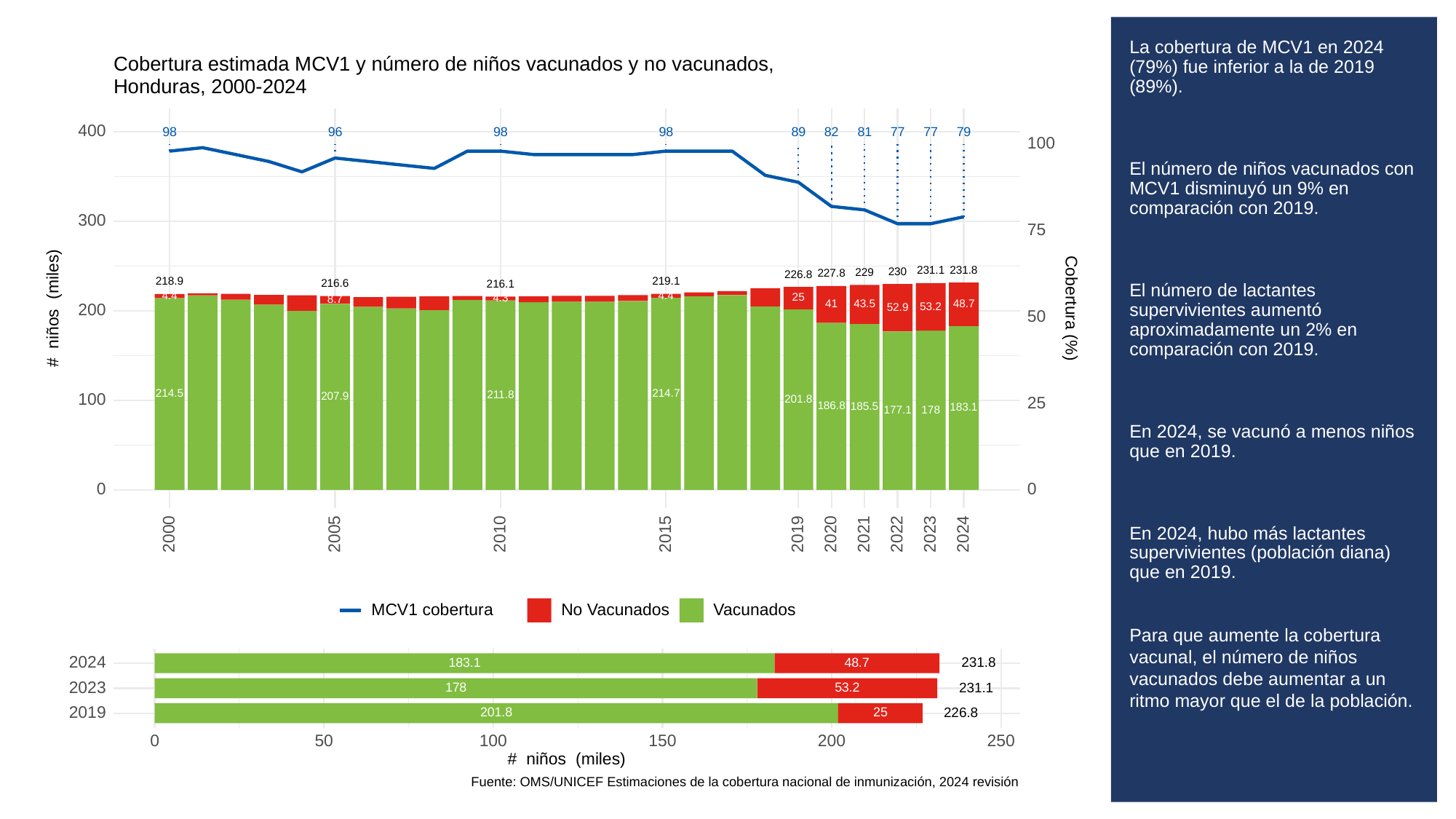

# La cobertura de MCV1 en 2024 (79%) fue inferior a la de 2019 (89%).

El número de niños vacunados con MCV1 disminuyó un 9% en comparación con 2019.

El número de lactantes supervivientes aumentó aproximadamente un 2% en comparación con 2019.

En 2024, se vacunó a menos niños que en 2019.

En 2024, hubo más lactantes supervivientes (población diana) que en 2019.

Para que aumente la cobertura vacunal, el número de niños vacunados debe aumentar a un ritmo mayor que el de la población.

Cobertura estimada MCV1 y número de niños vacunados y no vacunados,
Honduras, 2000-2024

400
98
96
98
98
89
82
81
79
77
77

100

300

75

231.8
231.1
230
229
227.8
226.8
219.1
218.9
216.6
216.1

4.4
4.4

25

4.3

8.7

48.7
43.5
41

#  niños  (miles)
Cobertura (%)

53.2
52.9

200

50

214.5
214.7
211.8
207.9
100
201.8
25

186.8
185.5
183.1
178
177.1

0
0

2023
2000
2005
2010
2015
2019
2020
2021
2022
2024

MCV1 cobertura
No Vacunados
Vacunados

2024
231.8
183.1
48.7

2023
231.1
53.2
178

2019
226.8
201.8
25

0
50
100
150
200
250
#  niños  (miles)
Fuente: OMS/UNICEF Estimaciones de la cobertura nacional de inmunización, 2024 revisión